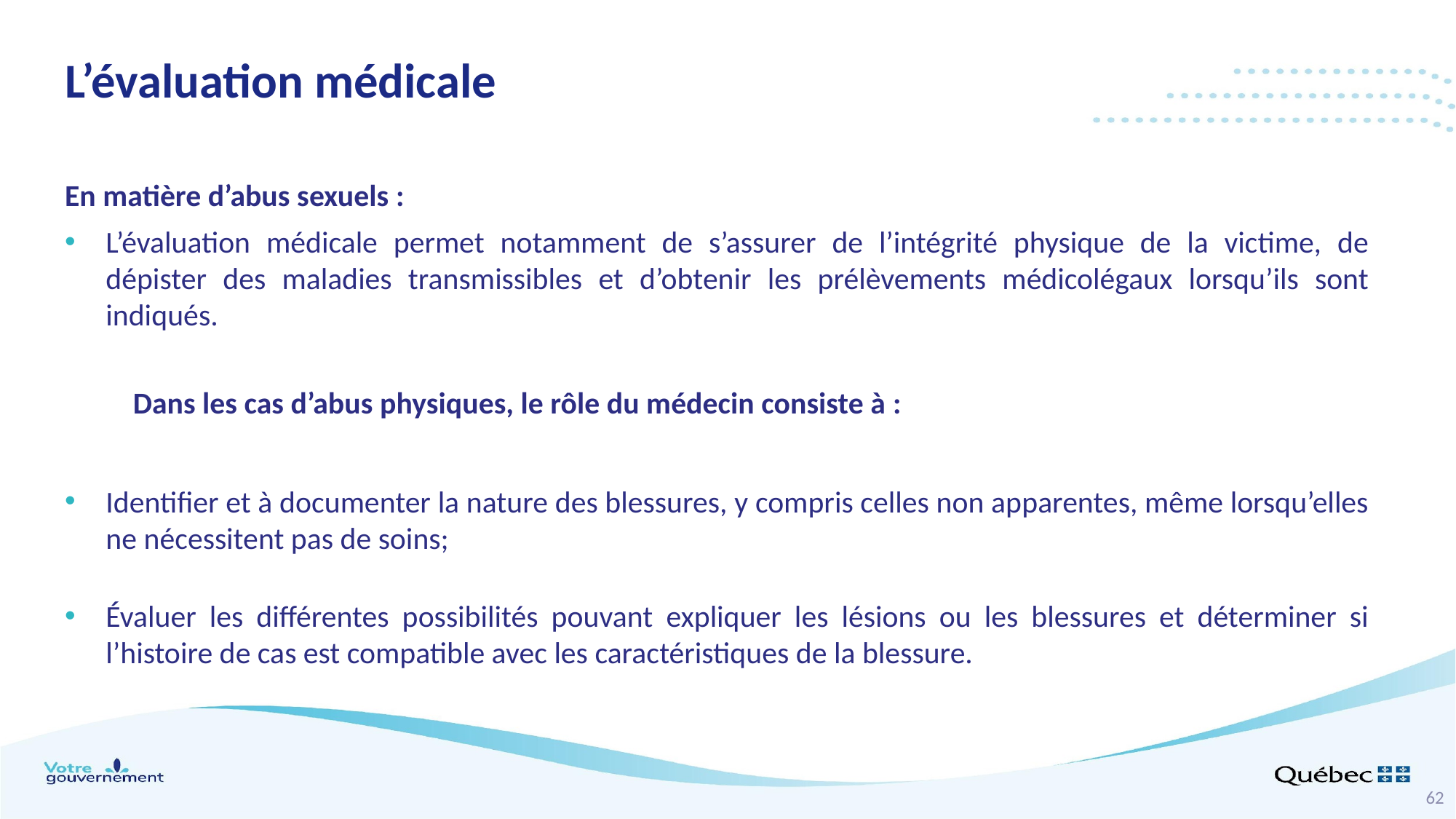

L’évaluation médicale

En matière d’abus sexuels :
L’évaluation médicale permet notamment de s’assurer de l’intégrité physique de la victime, de dépister des maladies transmissibles et d’obtenir les prélèvements médicolégaux lorsqu’ils sont indiqués.

Dans les cas d’abus physiques, le rôle du médecin consiste à :

Identifier et à documenter la nature des blessures, y compris celles non apparentes, même lorsqu’elles ne nécessitent pas de soins;

Évaluer les différentes possibilités pouvant expliquer les lésions ou les blessures et déterminer si l’histoire de cas est compatible avec les caractéristiques de la blessure.

62